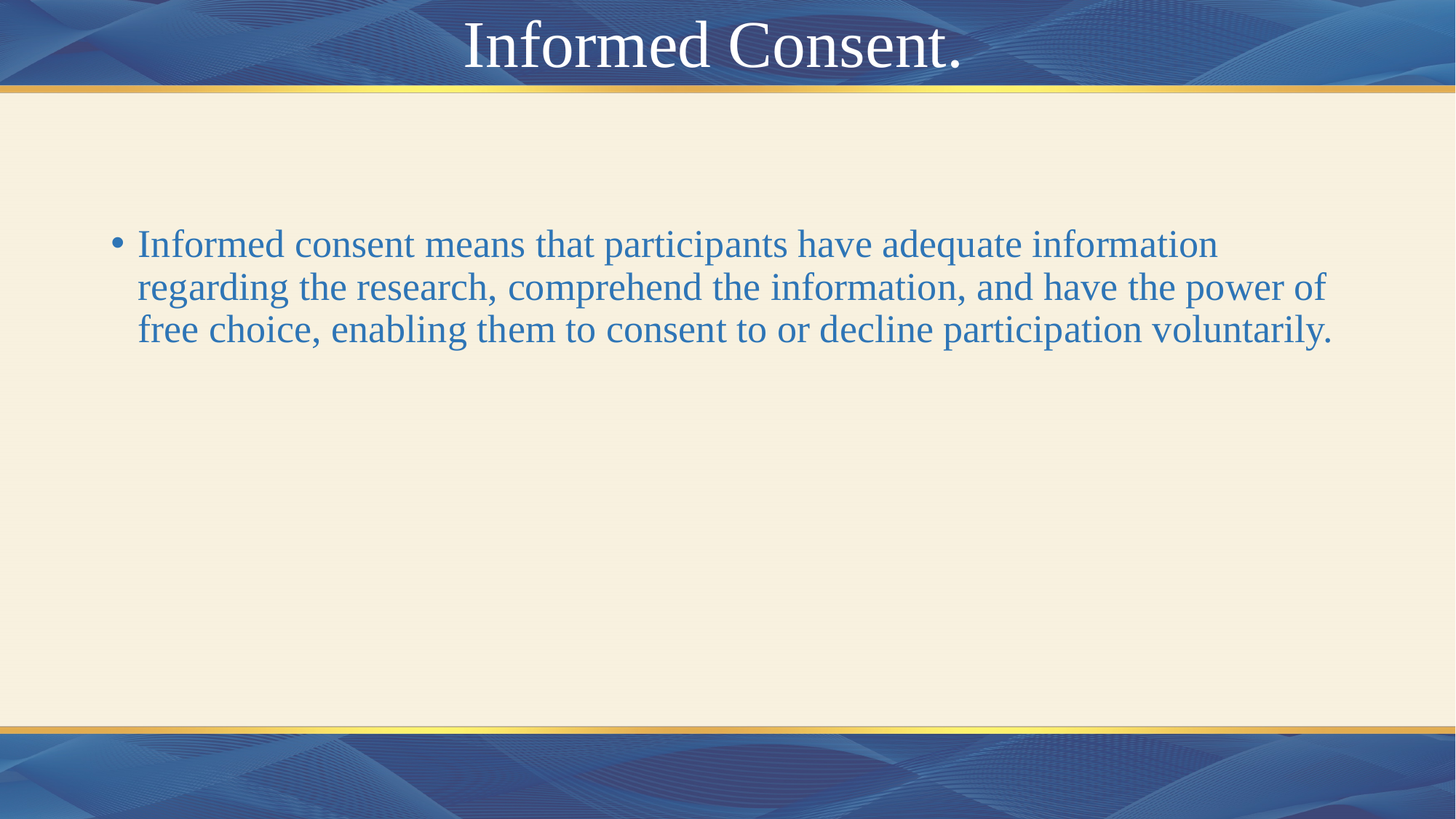

# Informed Consent.
Informed consent means that participants have adequate information regarding the research, comprehend the information, and have the power of free choice, enabling them to consent to or decline participation voluntarily.